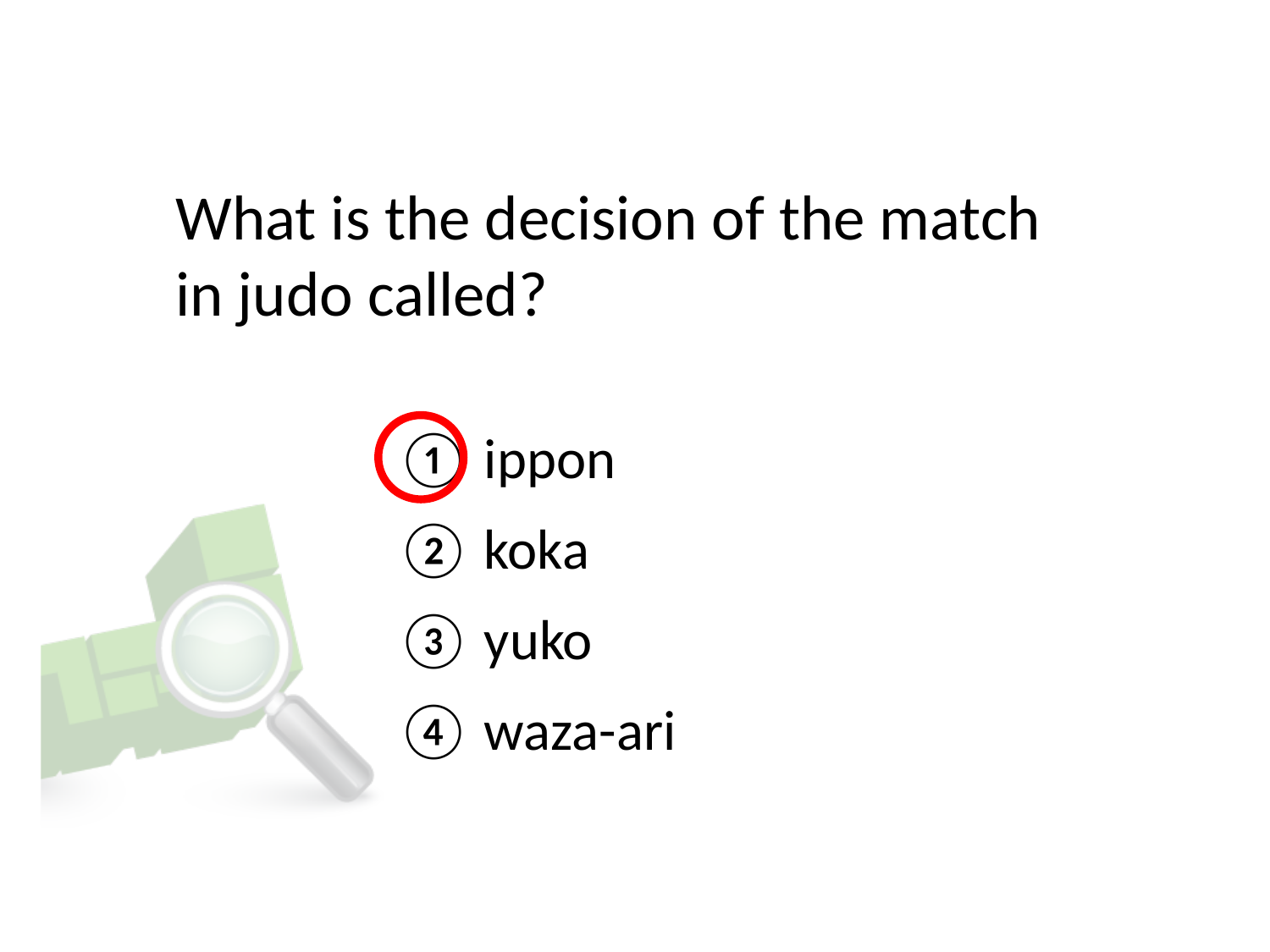

# What is the decision of the match in judo called?

① ippon
② koka
③ yuko
④ waza-ari